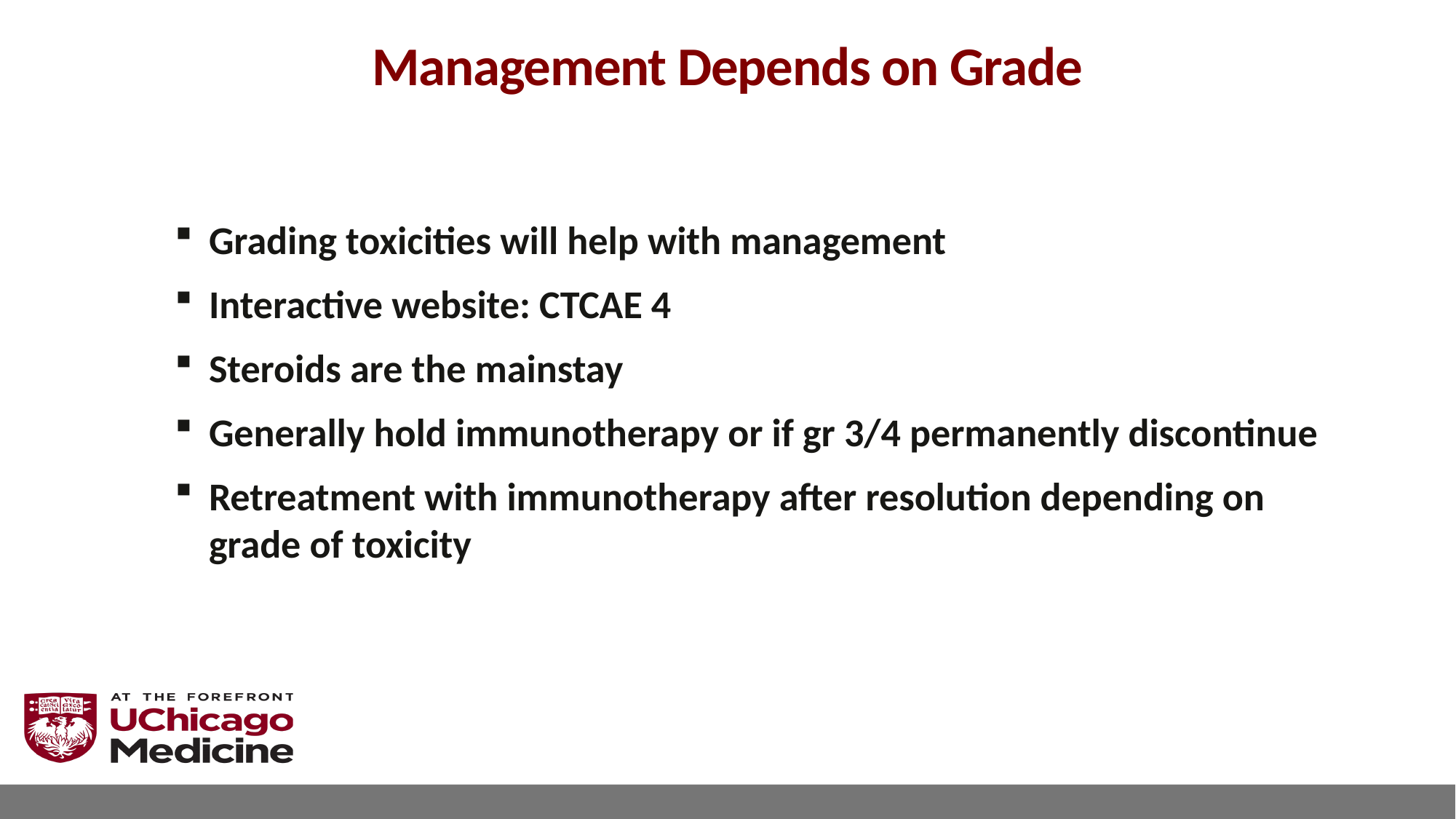

# Management Depends on Grade
Grading toxicities will help with management
Interactive website: CTCAE 4
Steroids are the mainstay
Generally hold immunotherapy or if gr 3/4 permanently discontinue
Retreatment with immunotherapy after resolution depending on grade of toxicity